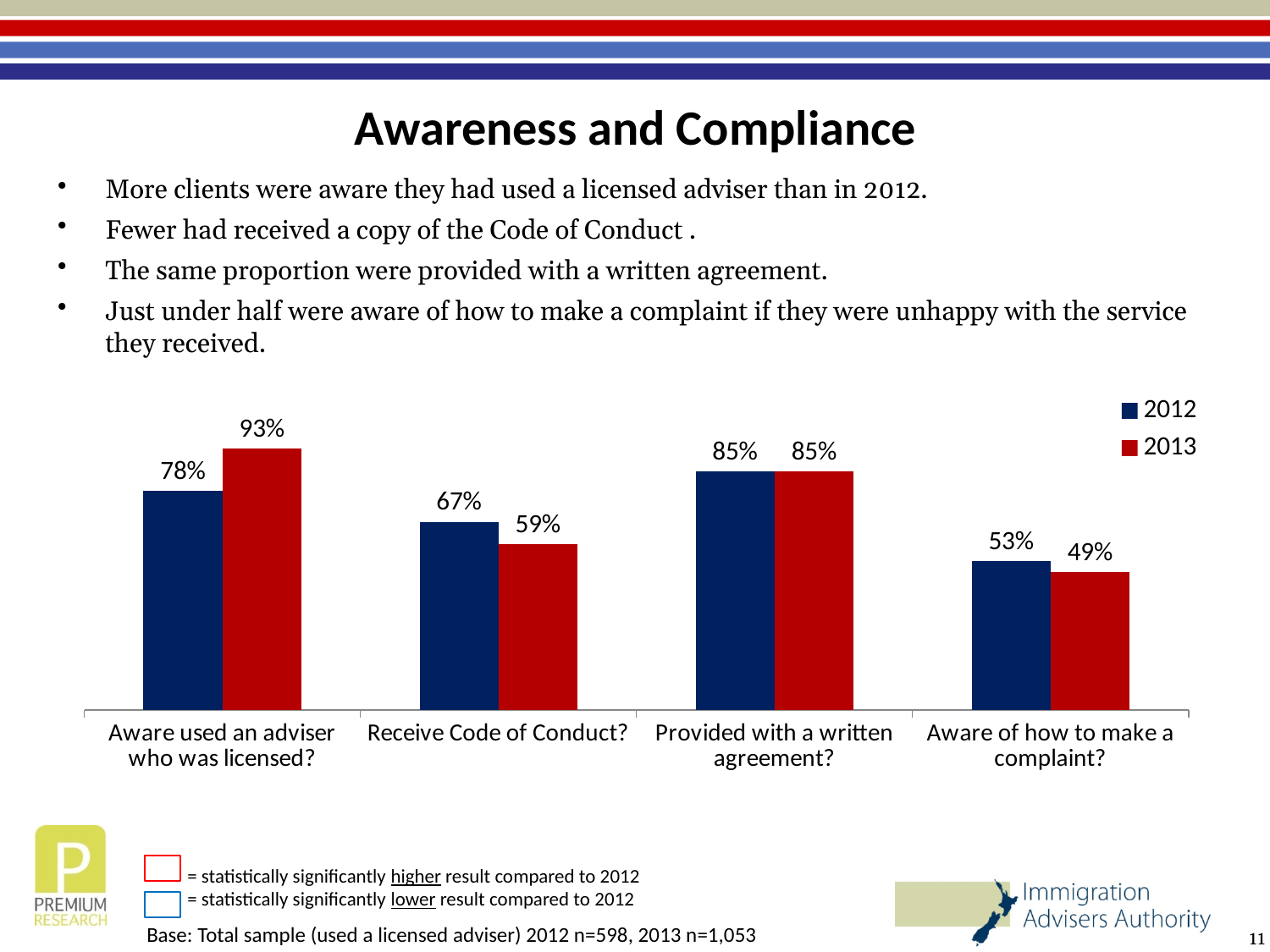

# Awareness and Compliance
More clients were aware they had used a licensed adviser than in 2012.
Fewer had received a copy of the Code of Conduct .
The same proportion were provided with a written agreement.
Just under half were aware of how to make a complaint if they were unhappy with the service they received.

### Chart

| Category | 2012 | 2013 |
|---|---|---|
| Aware used an adviser who was licensed? | 0.78 | 0.93 |
| Receive Code of Conduct? | 0.6700000000000005 | 0.59 |
| Provided with a written agreement? | 0.8500000000000003 | 0.8500000000000003 |
| Aware of how to make a complaint? | 0.53 | 0.49000000000000016 |
= statistically significantly higher result compared to 2012
= statistically significantly lower result compared to 2012

Base: Total sample (used a licensed adviser) 2012 n=598, 2013 n=1,053
11